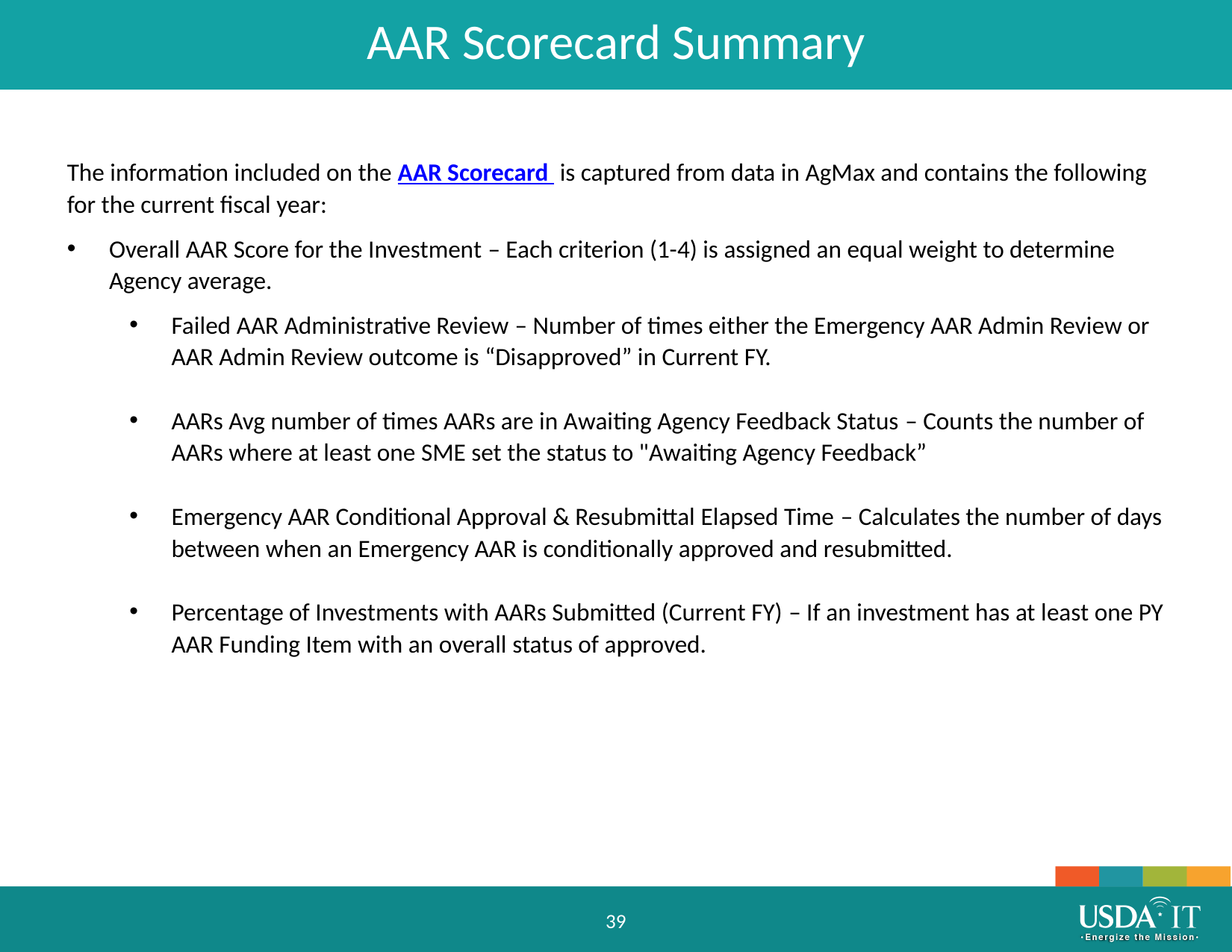

AAR Scorecard Summary
The information included on the AAR Scorecard  is captured from data in AgMax and contains the following for the current fiscal year:
Overall AAR Score for the Investment – Each criterion (1-4) is assigned an equal weight to determine Agency average.
Failed AAR Administrative Review – Number of times either the Emergency AAR Admin Review or AAR Admin Review outcome is “Disapproved” in Current FY.
AARs Avg number of times AARs are in Awaiting Agency Feedback Status – Counts the number of AARs where at least one SME set the status to "Awaiting Agency Feedback”
Emergency AAR Conditional Approval & Resubmittal Elapsed Time – Calculates the number of days between when an Emergency AAR is conditionally approved and resubmitted.
Percentage of Investments with AARs Submitted (Current FY) – If an investment has at least one PY AAR Funding Item with an overall status of approved.
39